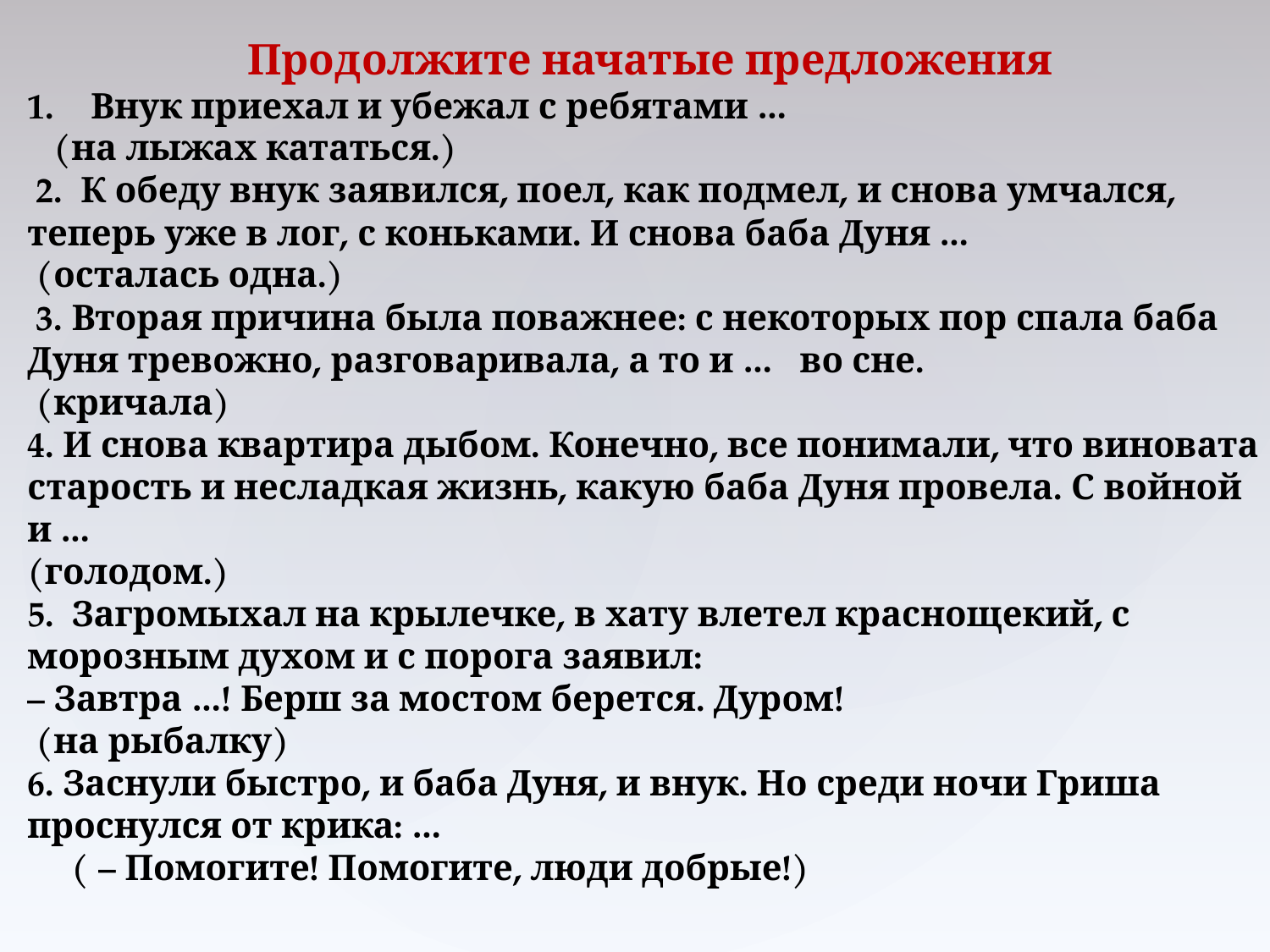

Продолжите начатые предложения
Внук приехал и убежал с ребятами …
   (на лыжах кататься.)
 2.  К обеду внук заявился, поел, как подмел, и снова умчался, теперь уже в лог, с коньками. И снова баба Дуня …
 (осталась одна.)
 3. Вторая причина была поважнее: с некоторых пор спала баба Дуня тревожно, разговаривала, а то и …   во сне.
 (кричала)
4. И снова квартира дыбом. Конечно, все понимали, что виновата старость и несладкая жизнь, какую баба Дуня провела. С войной и …
(голодом.)
5.  Загромыхал на крылечке, в хату влетел краснощекий, с морозным духом и с порога заявил:
– Завтра …! Берш за мостом берется. Дуром!
 (на рыбалку)
6. Заснули быстро, и баба Дуня, и внук. Но среди ночи Гриша проснулся от крика: …
     ( – Помогите! Помогите, люди добрые!)